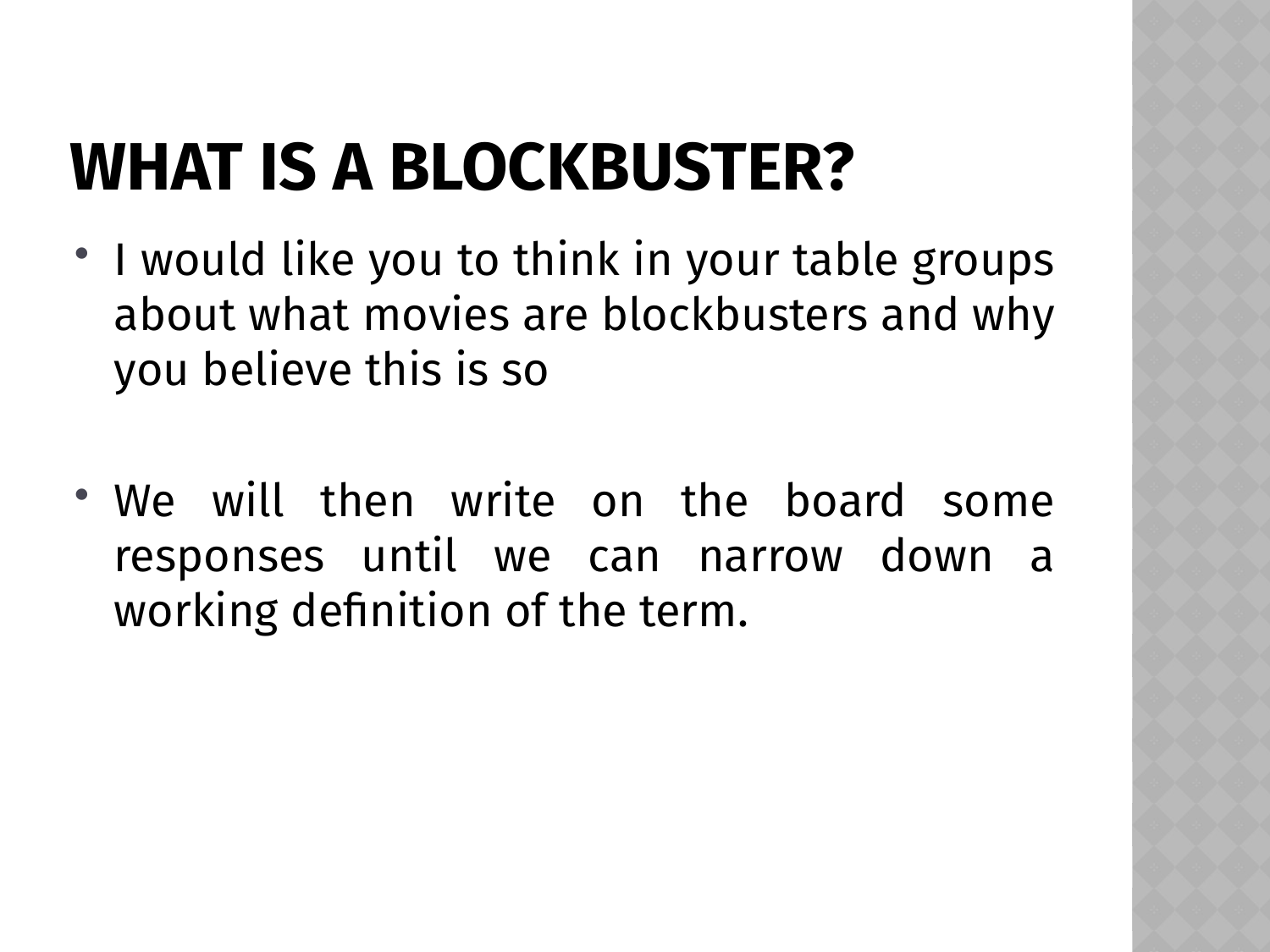

# What IS A BLOCKBUSTER?
I would like you to think in your table groups about what movies are blockbusters and why you believe this is so

We will then write on the board some responses until we can narrow down a working definition of the term.